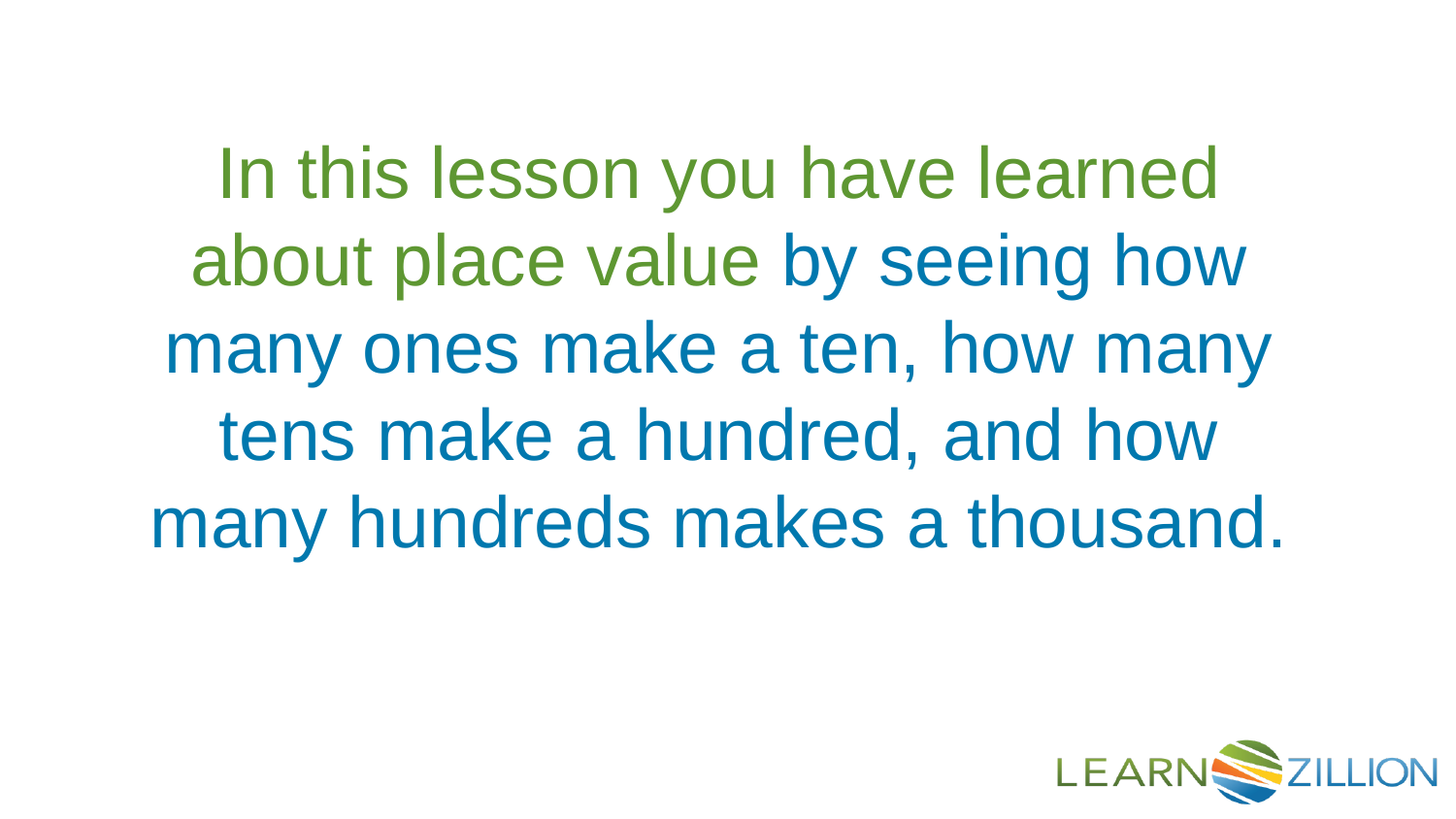

In this lesson you have learned about place value by seeing how many ones make a ten, how many tens make a hundred, and how many hundreds makes a thousand.